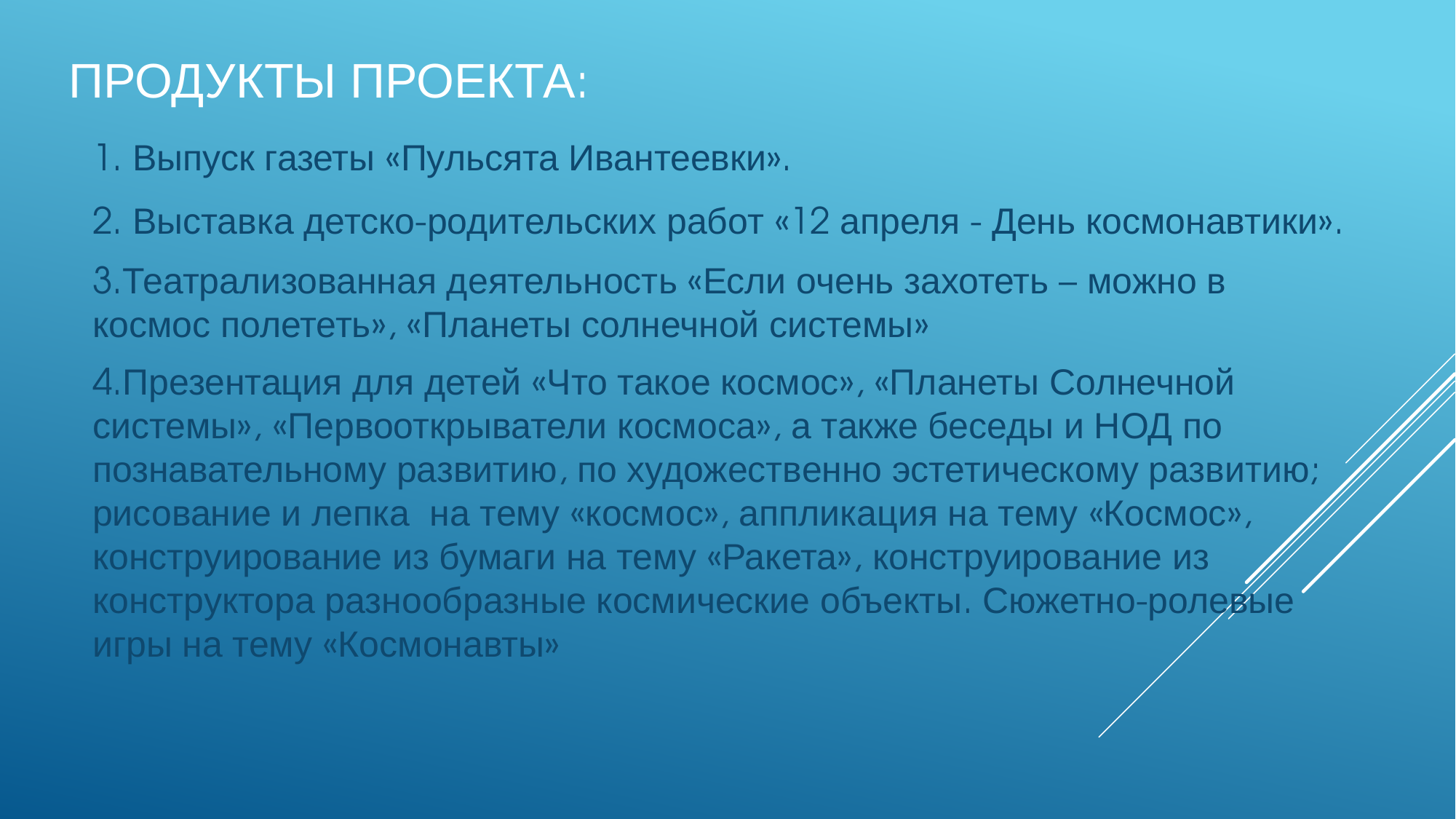

# Продукты проекта:
1. Выпуск газеты «Пульсята Ивантеевки».
2. Выставка детско-родительских работ «12 апреля - День космонавтики».
3.Театрализованная деятельность «Если очень захотеть – можно в космос полететь», «Планеты солнечной системы»
4.Презентация для детей «Что такое космос», «Планеты Солнечной системы», «Первооткрыватели космоса», а также беседы и НОД по познавательному развитию, по художественно эстетическому развитию; рисование и лепка  на тему «космос», аппликация на тему «Космос», конструирование из бумаги на тему «Ракета», конструирование из конструктора разнообразные космические объекты. Сюжетно-ролевые игры на тему «Космонавты»